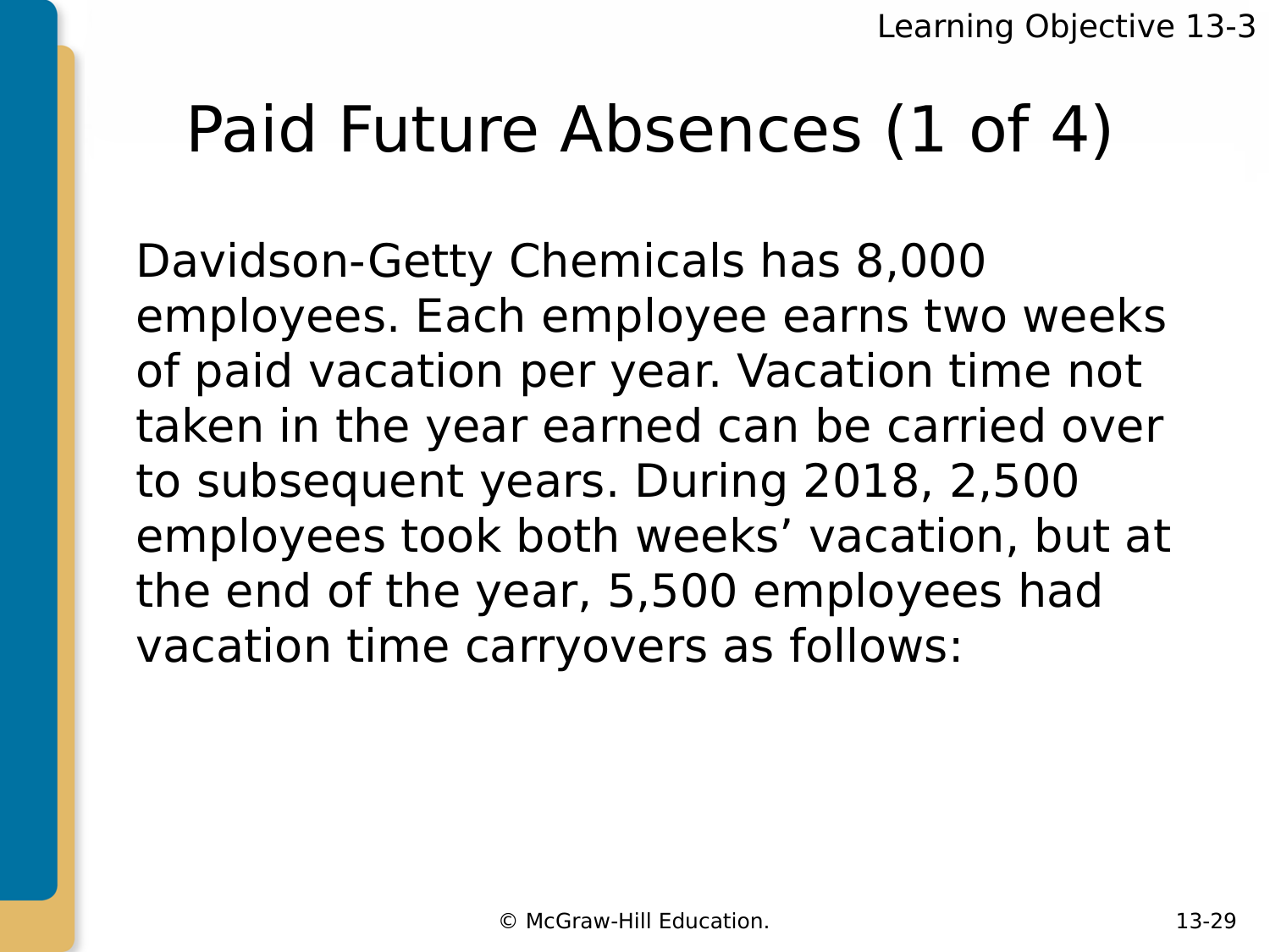

Learning Objective 13-3
# Paid Future Absences (1 of 4)
Davidson-Getty Chemicals has 8,000 employees. Each employee earns two weeks of paid vacation per year. Vacation time not taken in the year earned can be carried over to subsequent years. During 2018, 2,500 employees took both weeks’ vacation, but at the end of the year, 5,500 employees had vacation time carryovers as follows: